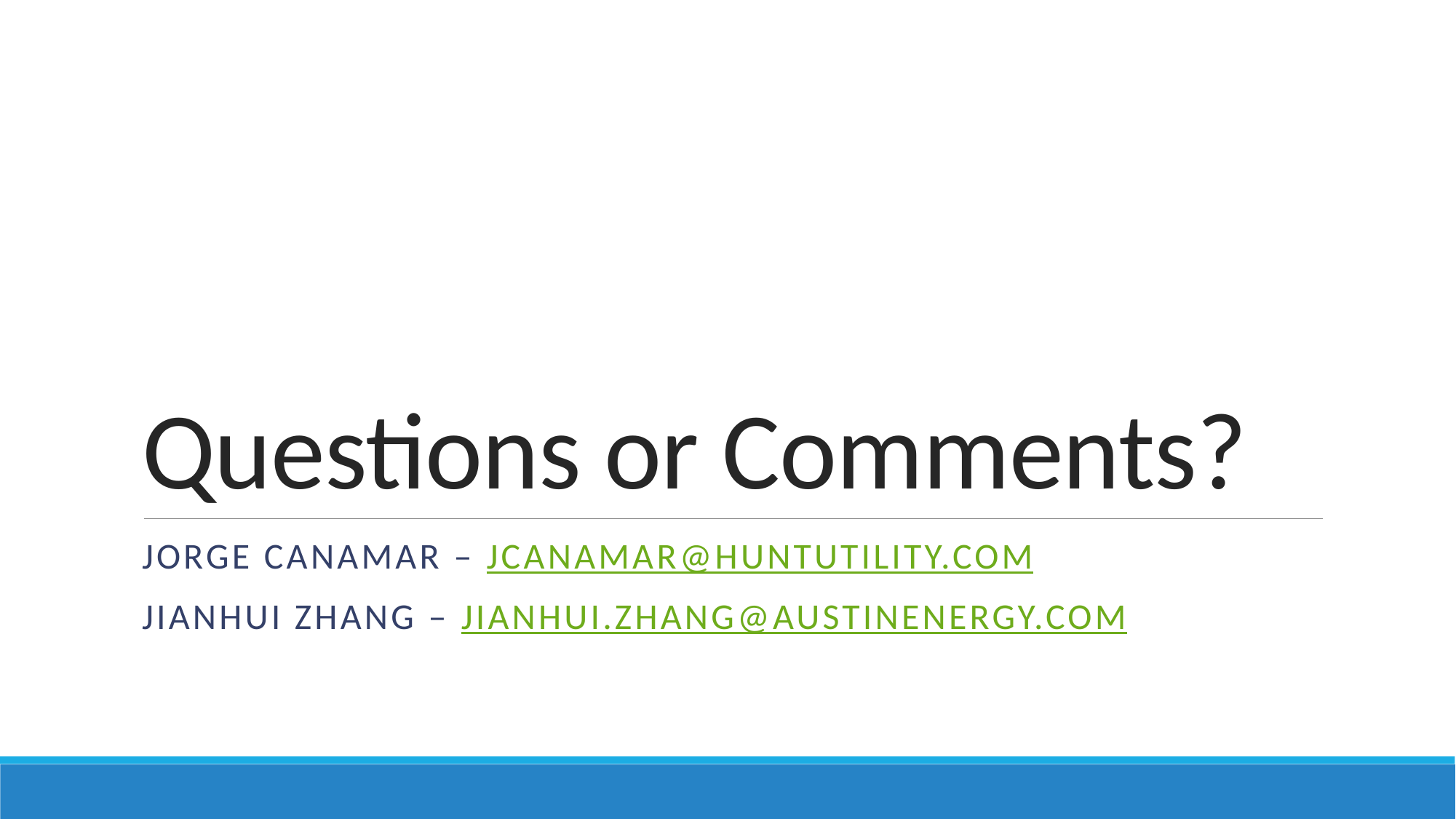

# Questions or Comments?
Jorge canamar – jcanamar@huntutility.com
Jianhui zhang – jianhui.zhang@austinenergy.com